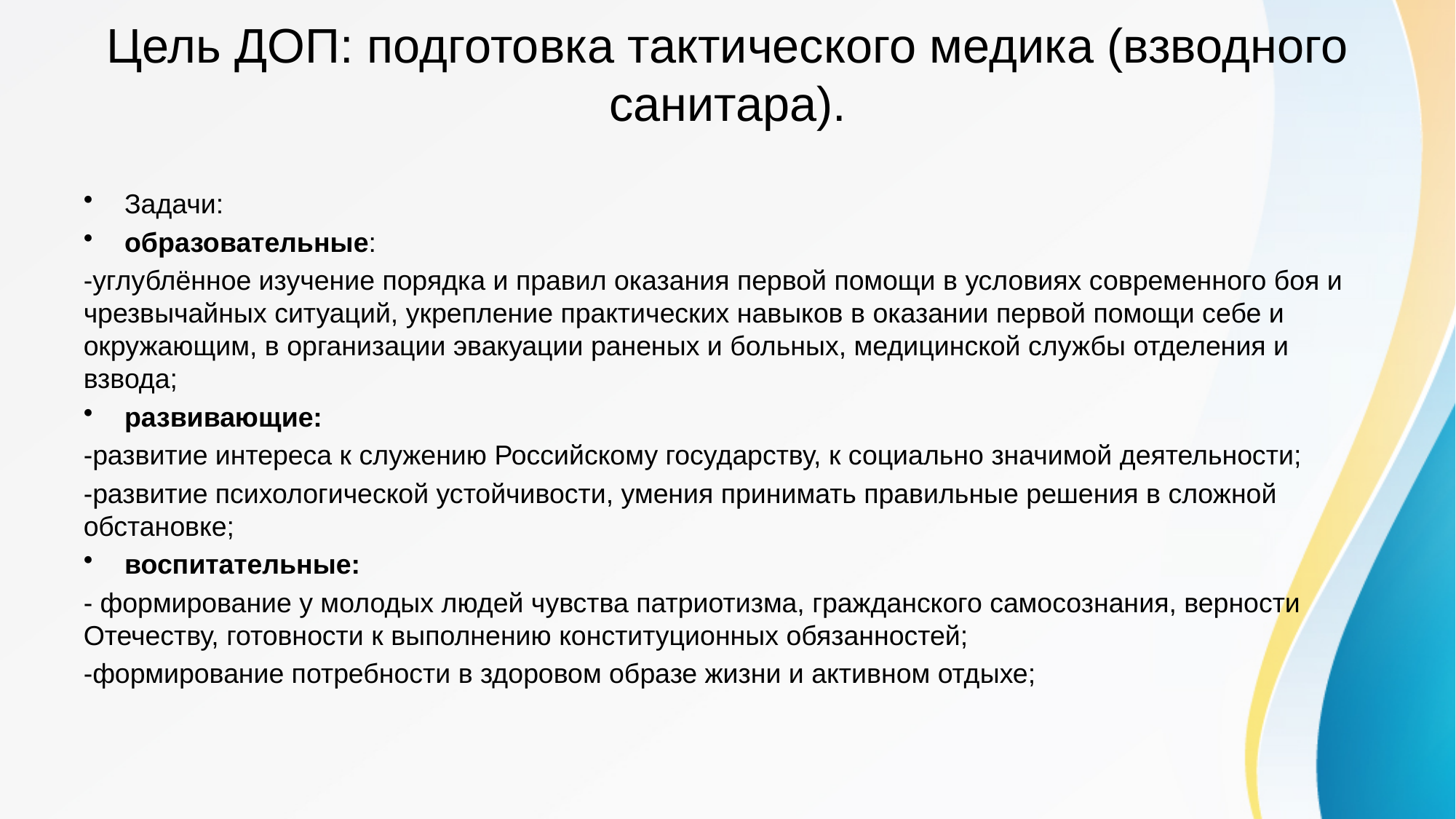

# Цель ДОП: подготовка тактического медика (взводного санитара).
Задачи:
образовательные:
-углублённое изучение порядка и правил оказания первой помощи в условиях современного боя и чрезвычайных ситуаций, укрепление практических навыков в оказании первой помощи себе и окружающим, в организации эвакуации раненых и больных, медицинской службы отделения и взвода;
развивающие:
-развитие интереса к служению Российскому государству, к социально значимой деятельности;
-развитие психологической устойчивости, умения принимать правильные решения в сложной обстановке;
воспитательные:
- формирование у молодых людей чувства патриотизма, гражданского самосознания, верности Отечеству, готовности к выполнению конституционных обязанностей;
-формирование потребности в здоровом образе жизни и активном отдыхе;